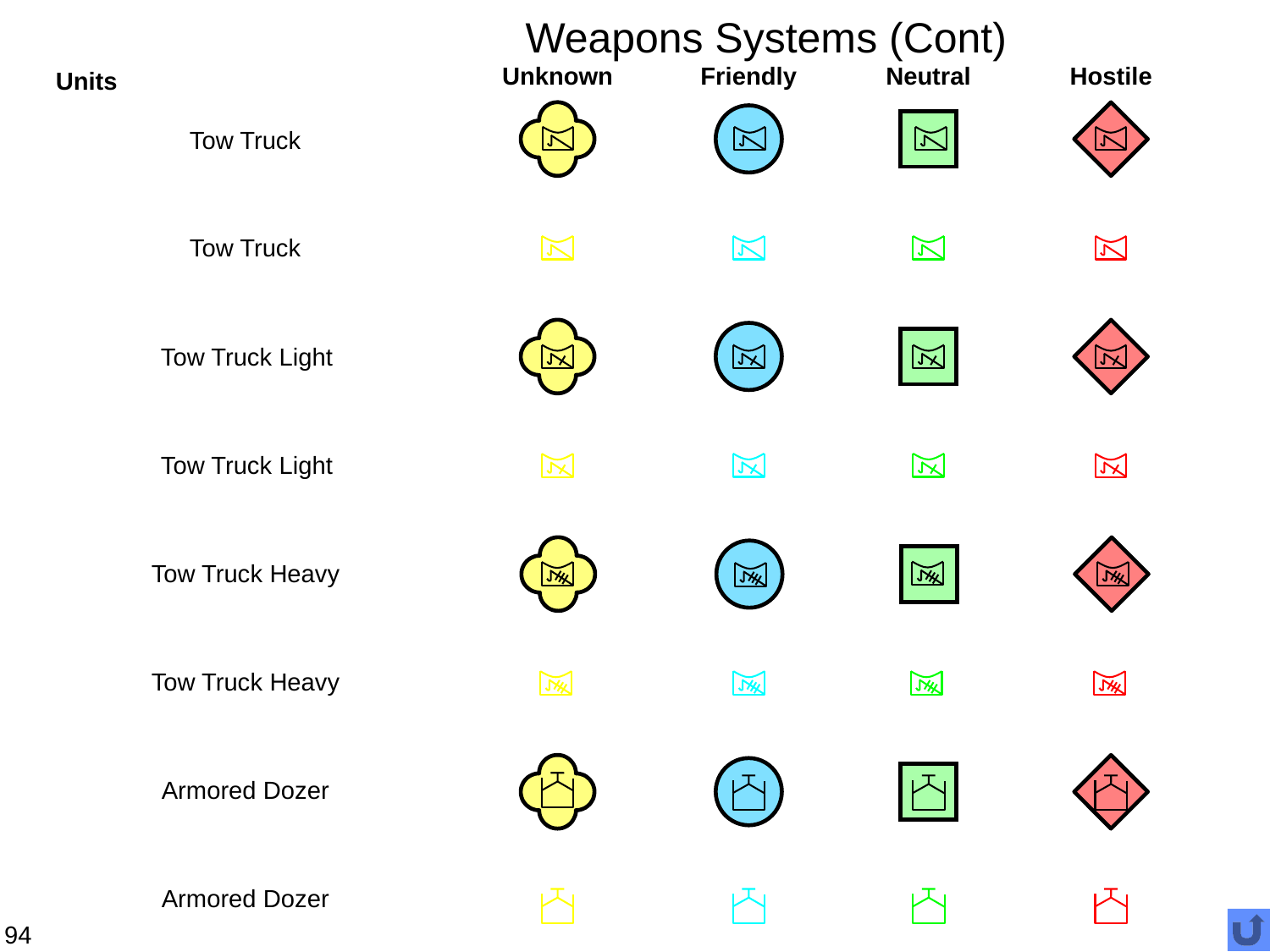

# Weapons Systems (Cont)
Unknown
Friendly
Neutral
Hostile
Units

Tow Truck
Tow Truck

Tow Truck Light
Tow Truck Light

Tow Truck Heavy
Tow Truck Heavy

Armored Dozer
Armored Dozer

94